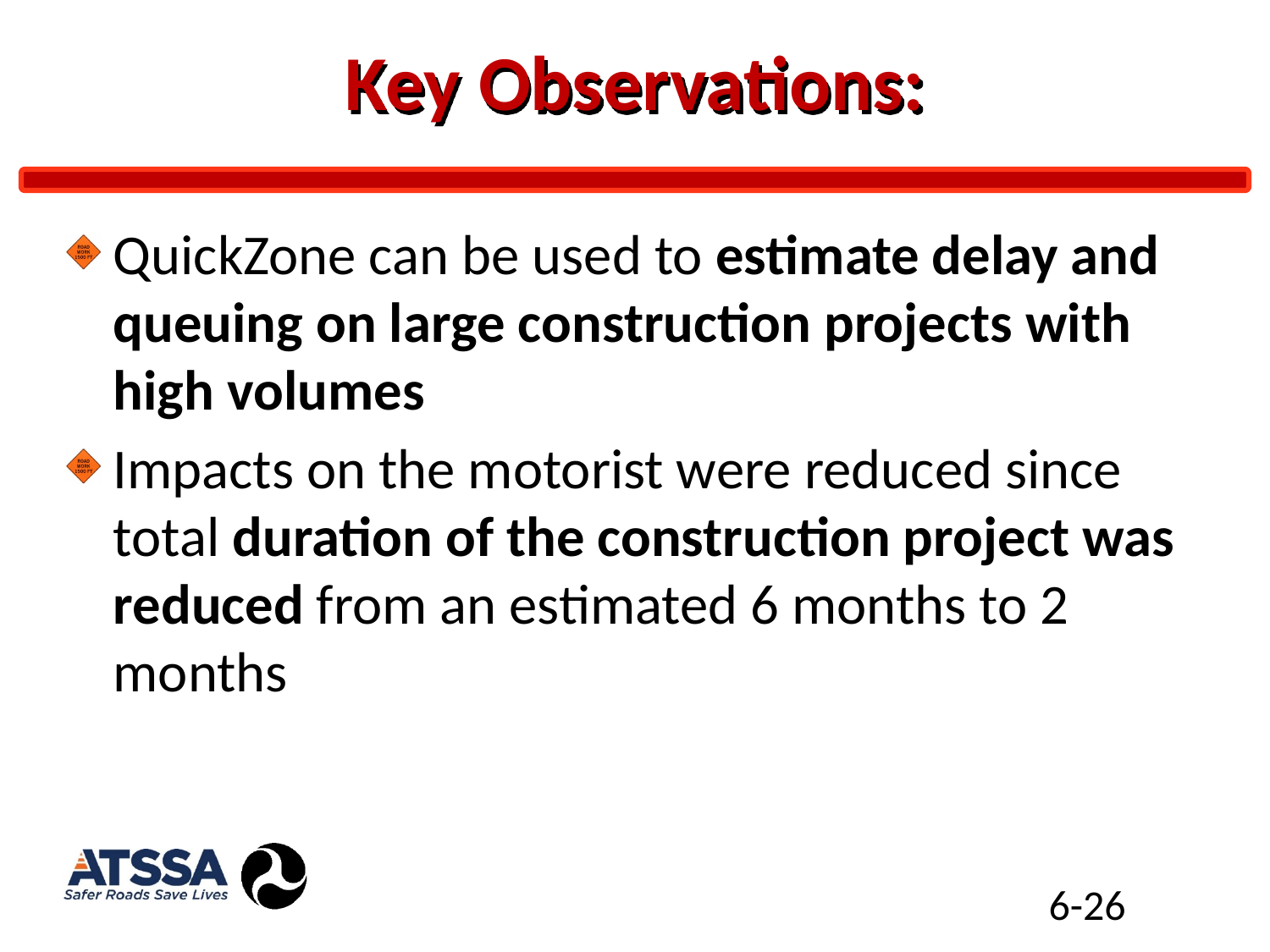

# Key Observations:
QuickZone can be used to estimate delay and queuing on large construction projects with high volumes
Impacts on the motorist were reduced since total duration of the construction project was reduced from an estimated 6 months to 2 months